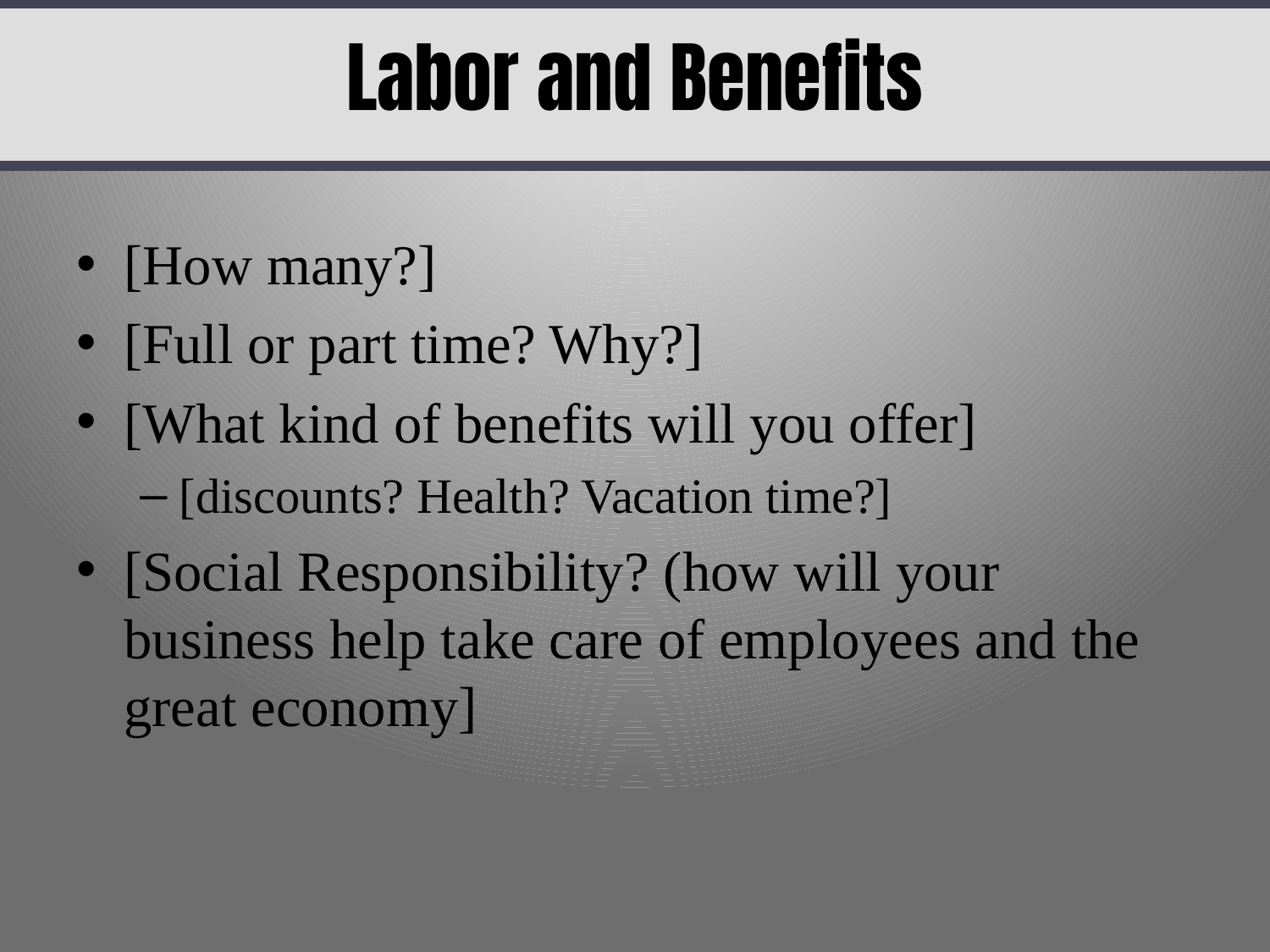

# Labor and Benefits
[How many?]
[Full or part time? Why?]
[What kind of benefits will you offer]
[discounts? Health? Vacation time?]
[Social Responsibility? (how will your business help take care of employees and the great economy]